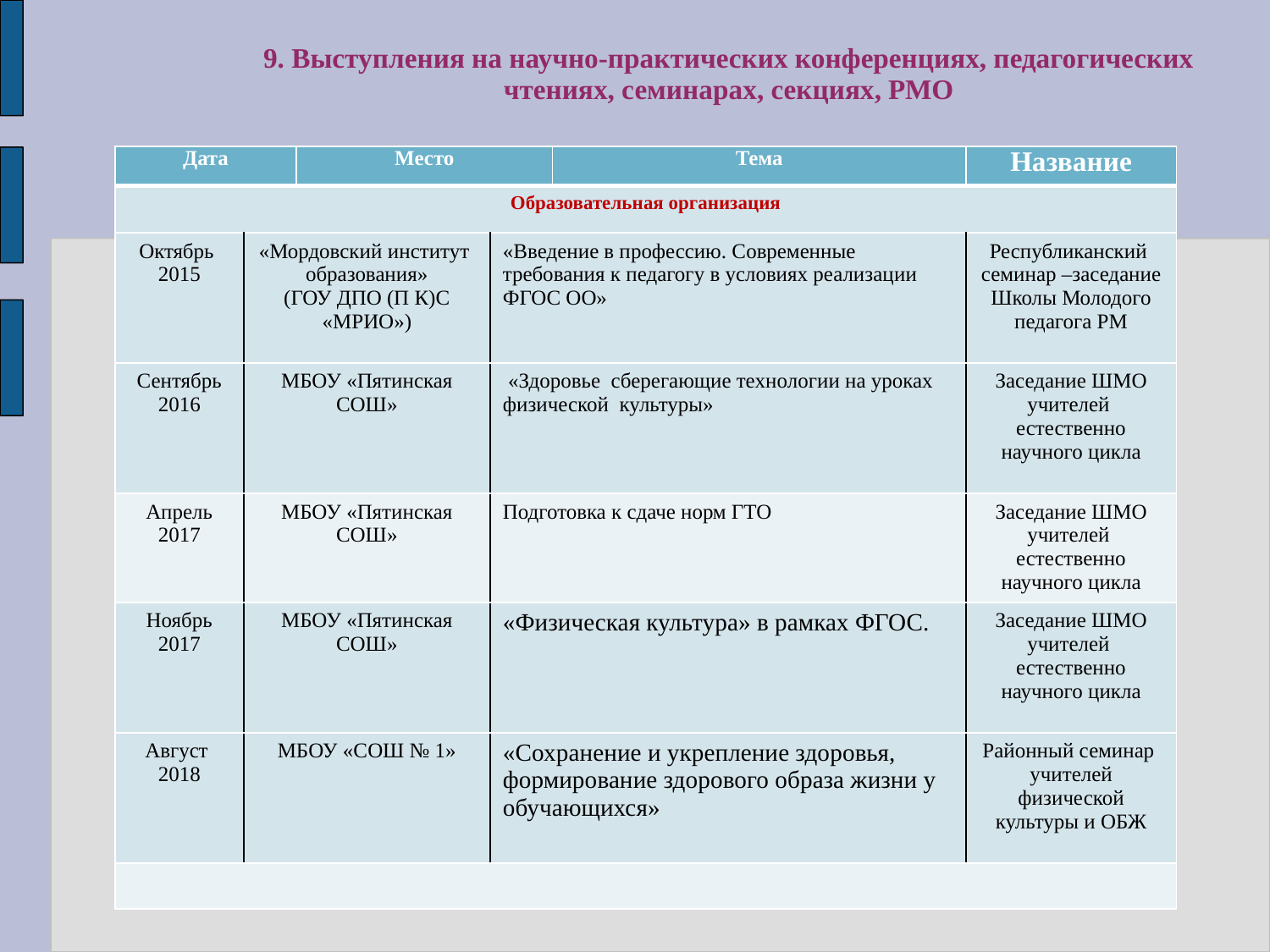

# 9. Выступления на научно-практических конференциях, педагогических чтениях, семинарах, секциях, РМО
| Дата |  | Место |  | Тема | Название |
| --- | --- | --- | --- | --- | --- |
| Образовательная организация |  |  |  |  |  |
| Октябрь 2015 | «Мордовский институт образования» (ГОУ ДПО (П К)С «МРИО») |  | «Введение в профессию. Современные требования к педагогу в условиях реализации ФГОС ОО» |  | Республиканский семинар –заседание Школы Молодого педагога РМ |
| Сентябрь 2016 | МБОУ «Пятинская СОШ» |  | «Здоровье сберегающие технологии на уроках физической культуры» |  | Заседание ШМО учителей естественно научного цикла |
| Апрель 2017 | МБОУ «Пятинская СОШ» |  | Подготовка к сдаче норм ГТО |  | Заседание ШМО учителей естественно научного цикла |
| Ноябрь 2017 | МБОУ «Пятинская СОШ» |  | «Физическая культура» в рамках ФГОС. |  | Заседание ШМО учителей естественно научного цикла |
| Август 2018 | МБОУ «СОШ № 1» |  | «Сохранение и укрепление здоровья, формирование здорового образа жизни у обучающихся» |  | Районный семинар учителей физической культуры и ОБЖ |
|  |  |  |  |  |  |